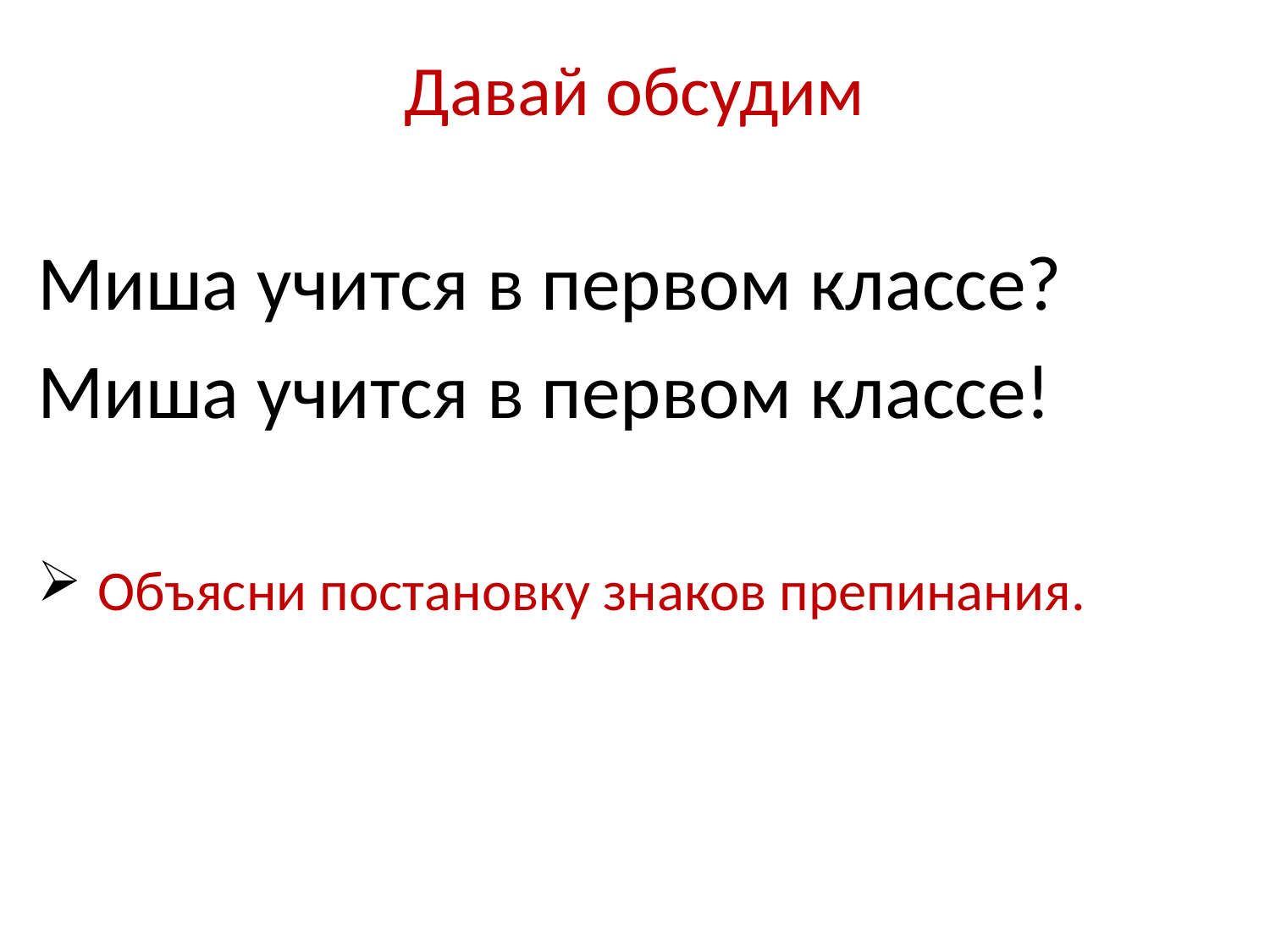

# Давай обсудим
Миша учится в первом классе?
Миша учится в первом классе!

 Объясни постановку знаков препинания.